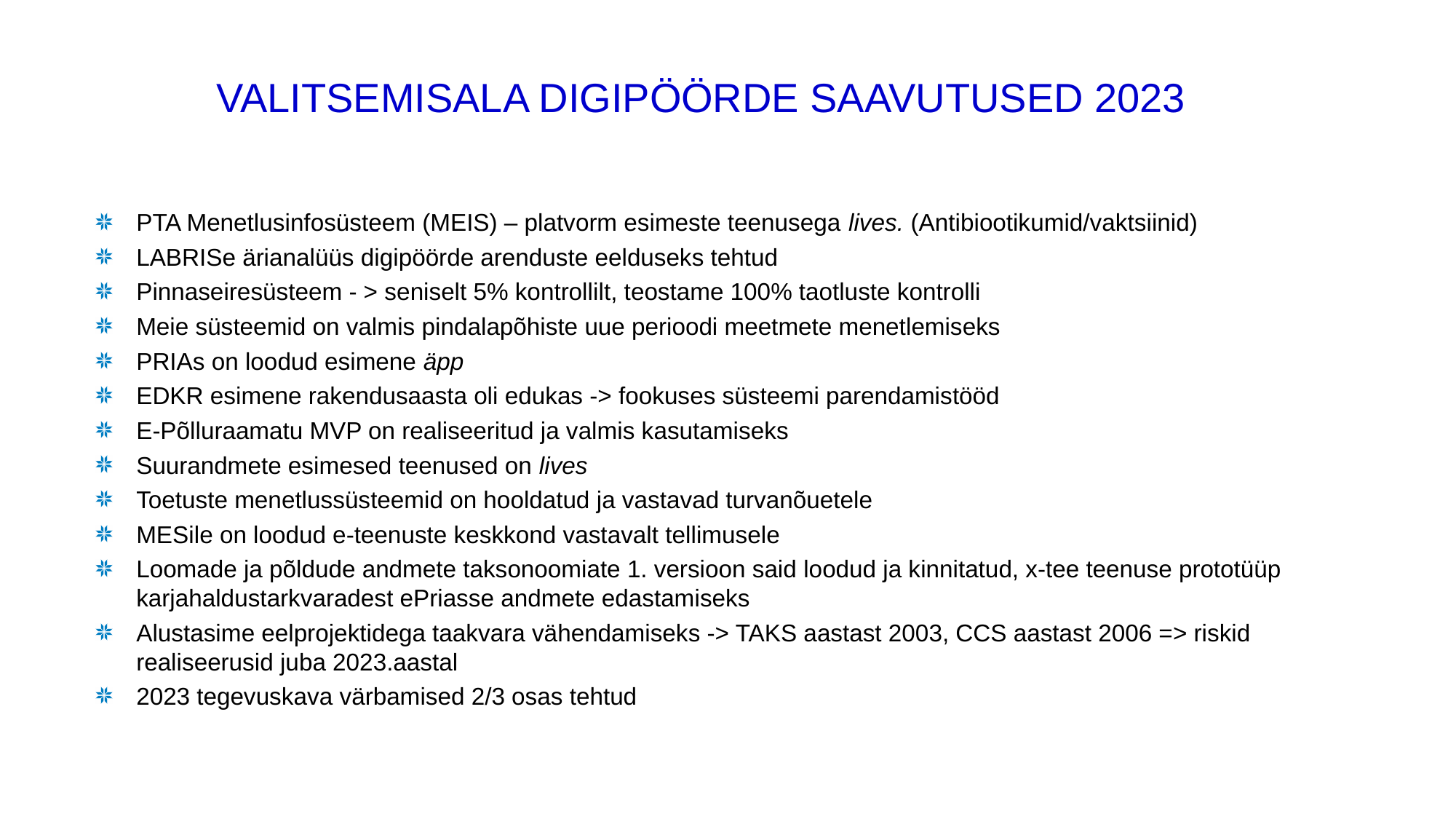

# VALITSEMISALA DIGIPÖÖRDE SAAVUTUSED 2023

PTA Menetlusinfosüsteem (MEIS) – platvorm esimeste teenusega lives. (Antibiootikumid/vaktsiinid)
LABRISe ärianalüüs digipöörde arenduste eelduseks tehtud
Pinnaseiresüsteem - > seniselt 5% kontrollilt, teostame 100% taotluste kontrolli
Meie süsteemid on valmis pindalapõhiste uue perioodi meetmete menetlemiseks
PRIAs on loodud esimene äpp
EDKR esimene rakendusaasta oli edukas -> fookuses süsteemi parendamistööd
E-Põlluraamatu MVP on realiseeritud ja valmis kasutamiseks
Suurandmete esimesed teenused on lives
Toetuste menetlussüsteemid on hooldatud ja vastavad turvanõuetele
MESile on loodud e-teenuste keskkond vastavalt tellimusele
Loomade ja põldude andmete taksonoomiate 1. versioon said loodud ja kinnitatud, x-tee teenuse prototüüp karjahaldustarkvaradest ePriasse andmete edastamiseks
Alustasime eelprojektidega taakvara vähendamiseks -> TAKS aastast 2003, CCS aastast 2006 => riskid realiseerusid juba 2023.aastal
2023 tegevuskava värbamised 2/3 osas tehtud